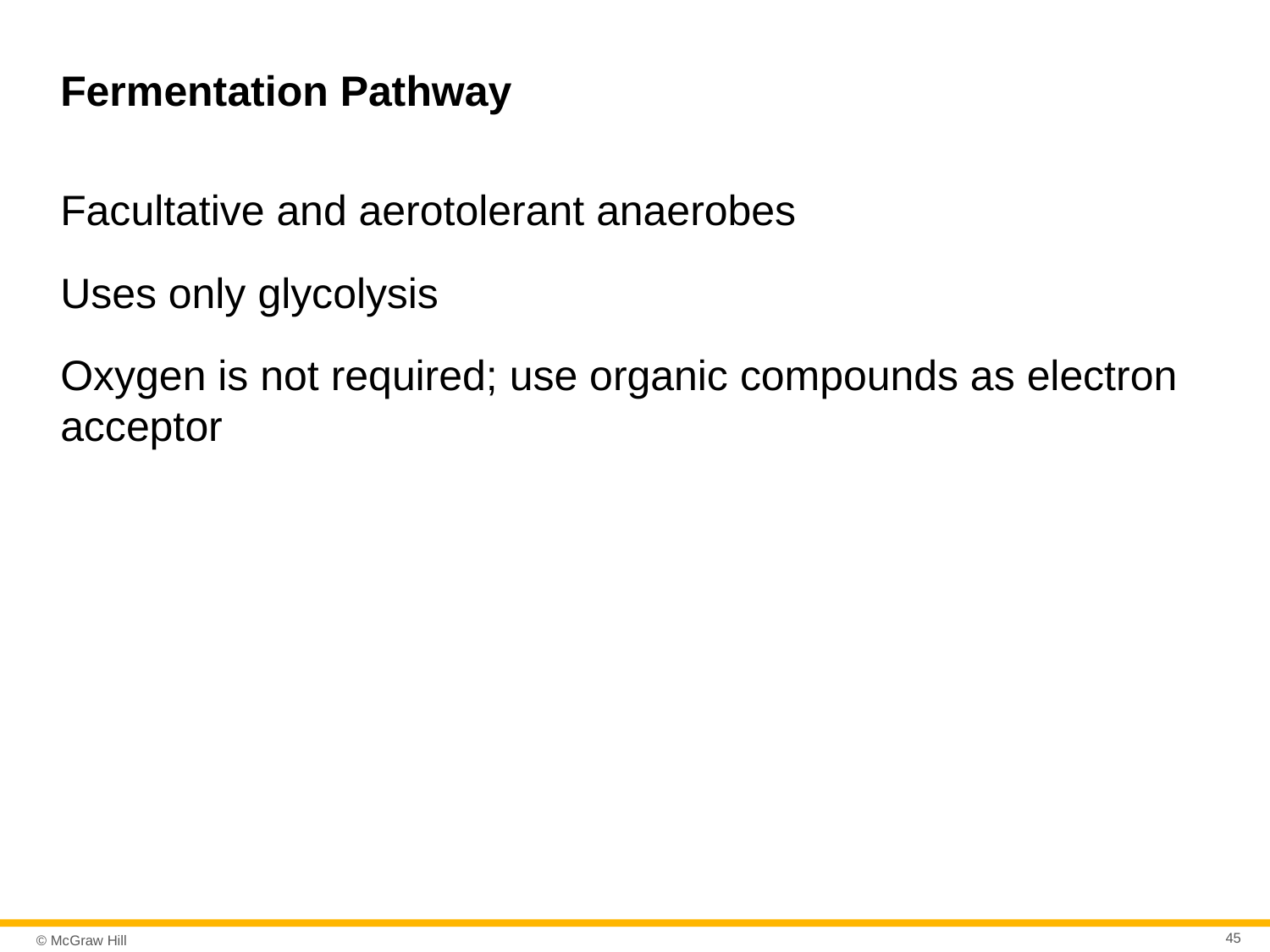

# Fermentation Pathway
Facultative and aerotolerant anaerobes
Uses only glycolysis
Oxygen is not required; use organic compounds as electron acceptor